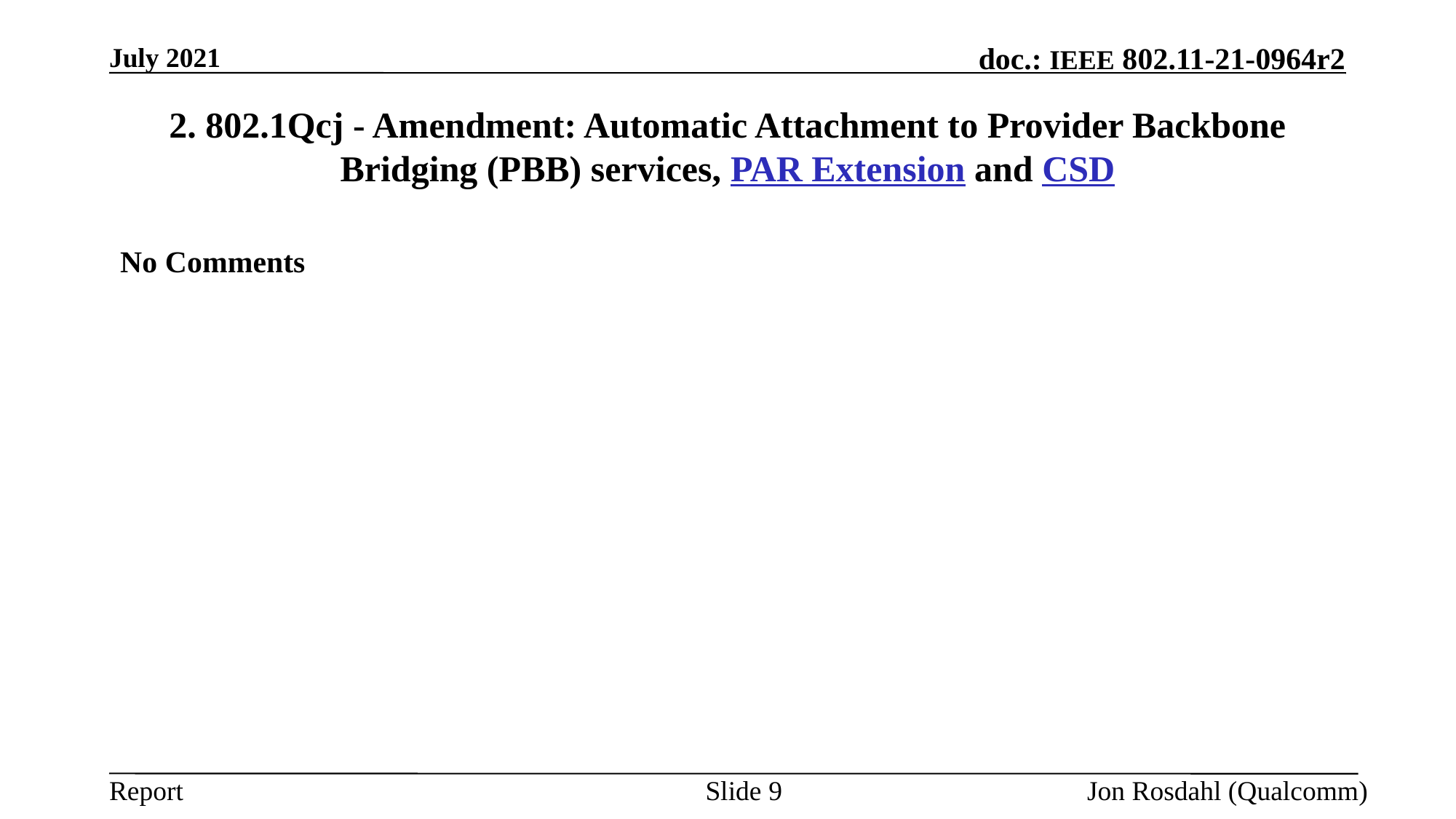

July 2021
# 2. 802.1Qcj - Amendment: Automatic Attachment to Provider Backbone Bridging (PBB) services, PAR Extension and CSD
No Comments
Slide 9
Jon Rosdahl (Qualcomm)